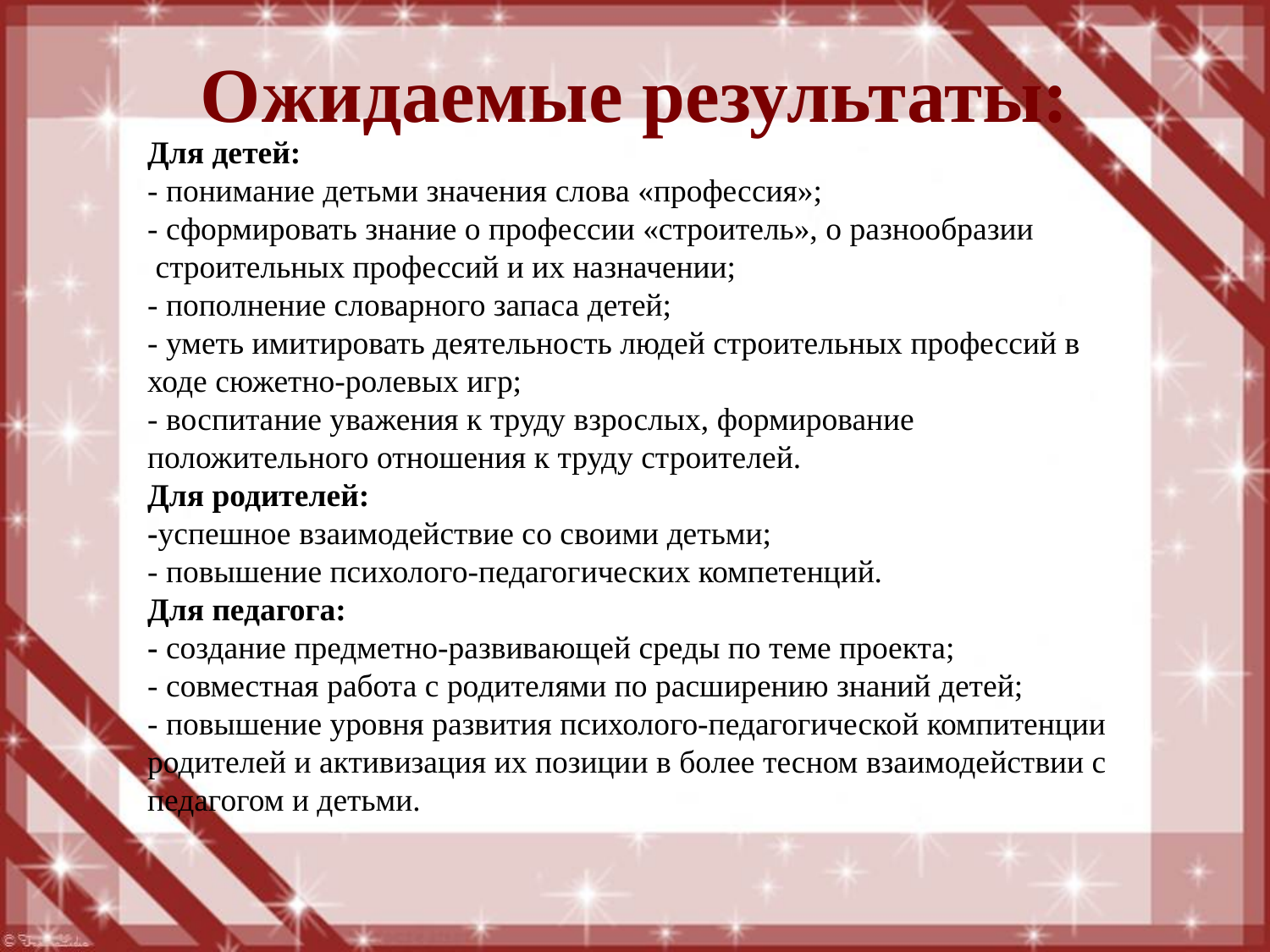

# Ожидаемые результаты:
Для детей:
- понимание детьми значения слова «профессия»;
- сформировать знание о профессии «строитель», о разнообразии  строительных профессий и их назначении;
- пополнение словарного запаса детей;
- уметь имитировать деятельность людей строительных профессий в ходе сюжетно-ролевых игр;
- воспитание уважения к труду взрослых, формирование положительного отношения к труду строителей.
Для родителей:
-успешное взаимодействие со своими детьми;
- повышение психолого-педагогических компетенций.
Для педагога:
- создание предметно-развивающей среды по теме проекта;
- совместная работа с родителями по расширению знаний детей;
- повышение уровня развития психолого-педагогической компитенции родителей и активизация их позиции в более тесном взаимодействии с педагогом и детьми.